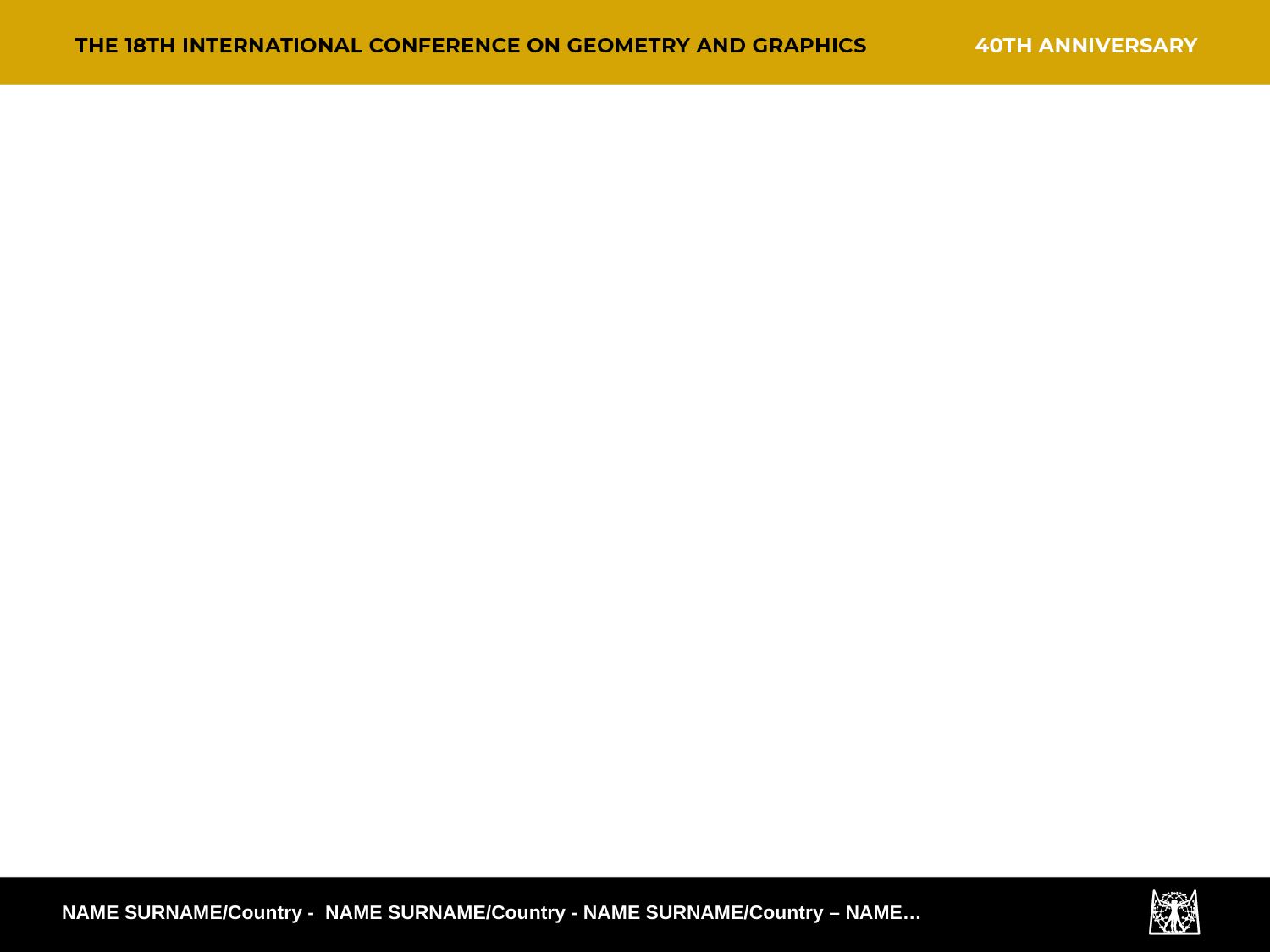

NAME SURNAME/Country -  NAME SURNAME/Country - NAME SURNAME/Country – NAME…